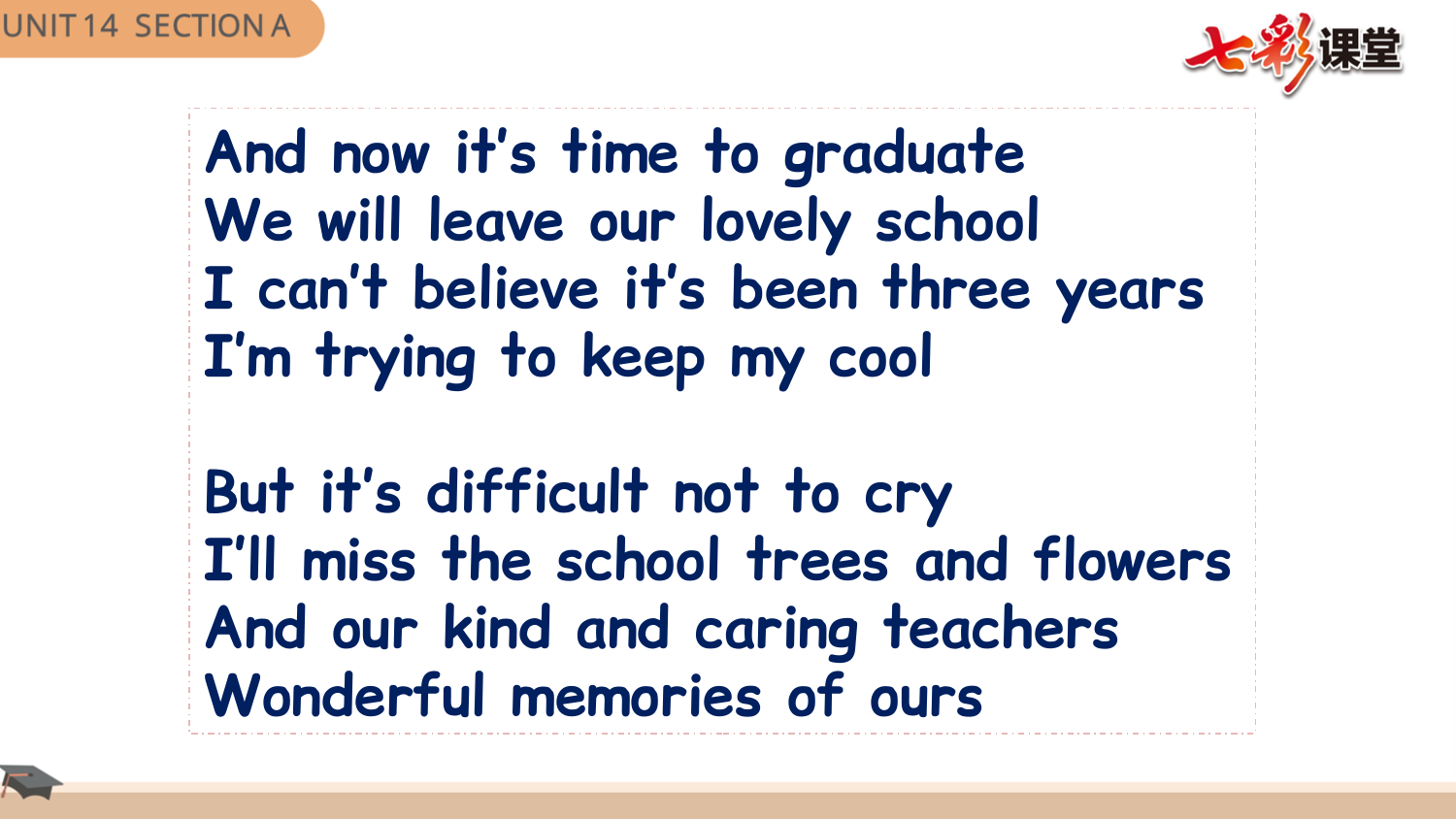

And now it’s time to graduate
We will leave our lovely school
I can’t believe it’s been three years
I’m trying to keep my cool

But it’s difficult not to cry
I’ll miss the school trees and flowers
And our kind and caring teachers
Wonderful memories of ours